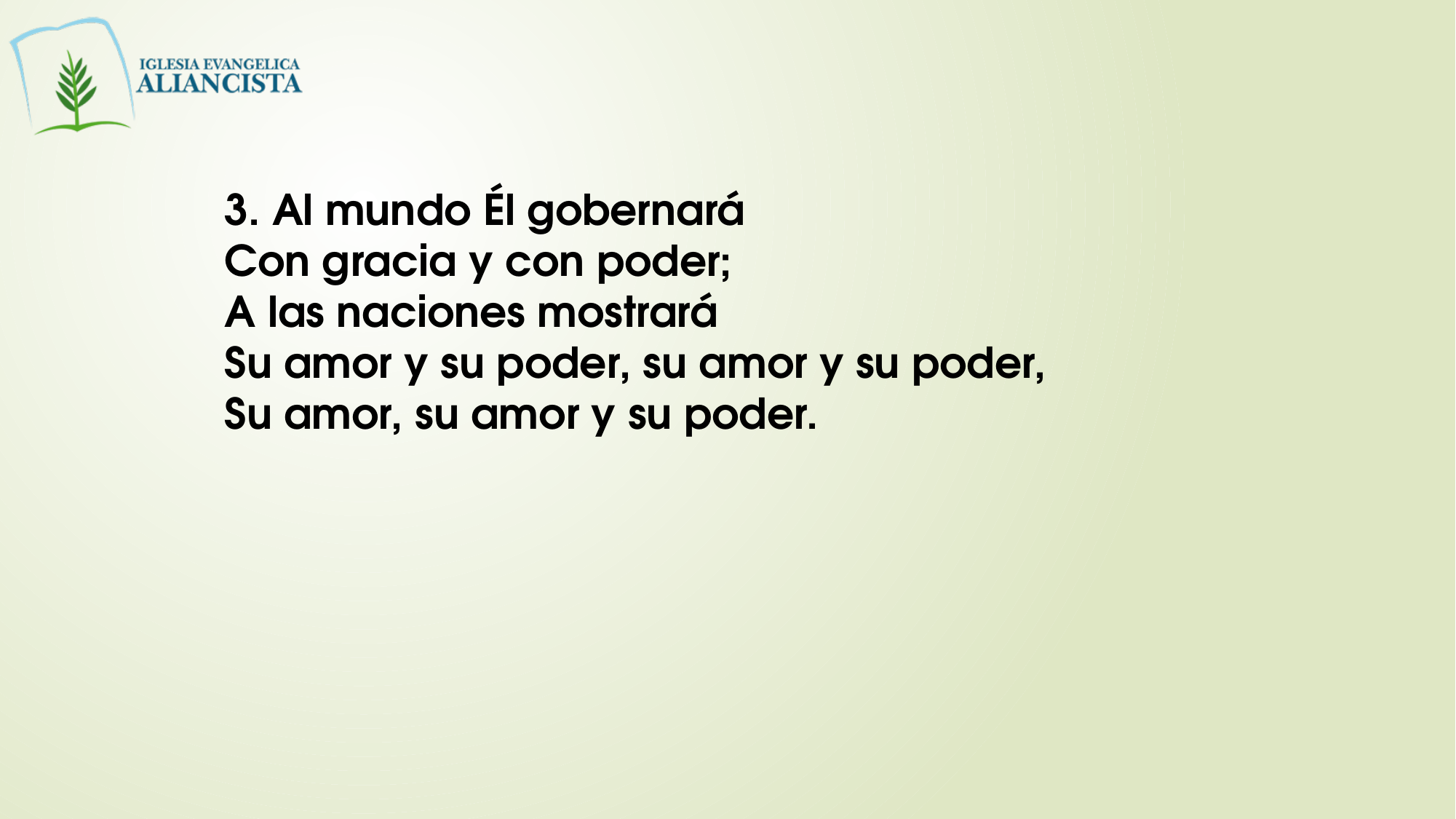

3. Al mundo Él gobernará
Con gracia y con poder;
A las naciones mostrará
Su amor y su poder, su amor y su poder,
Su amor, su amor y su poder.